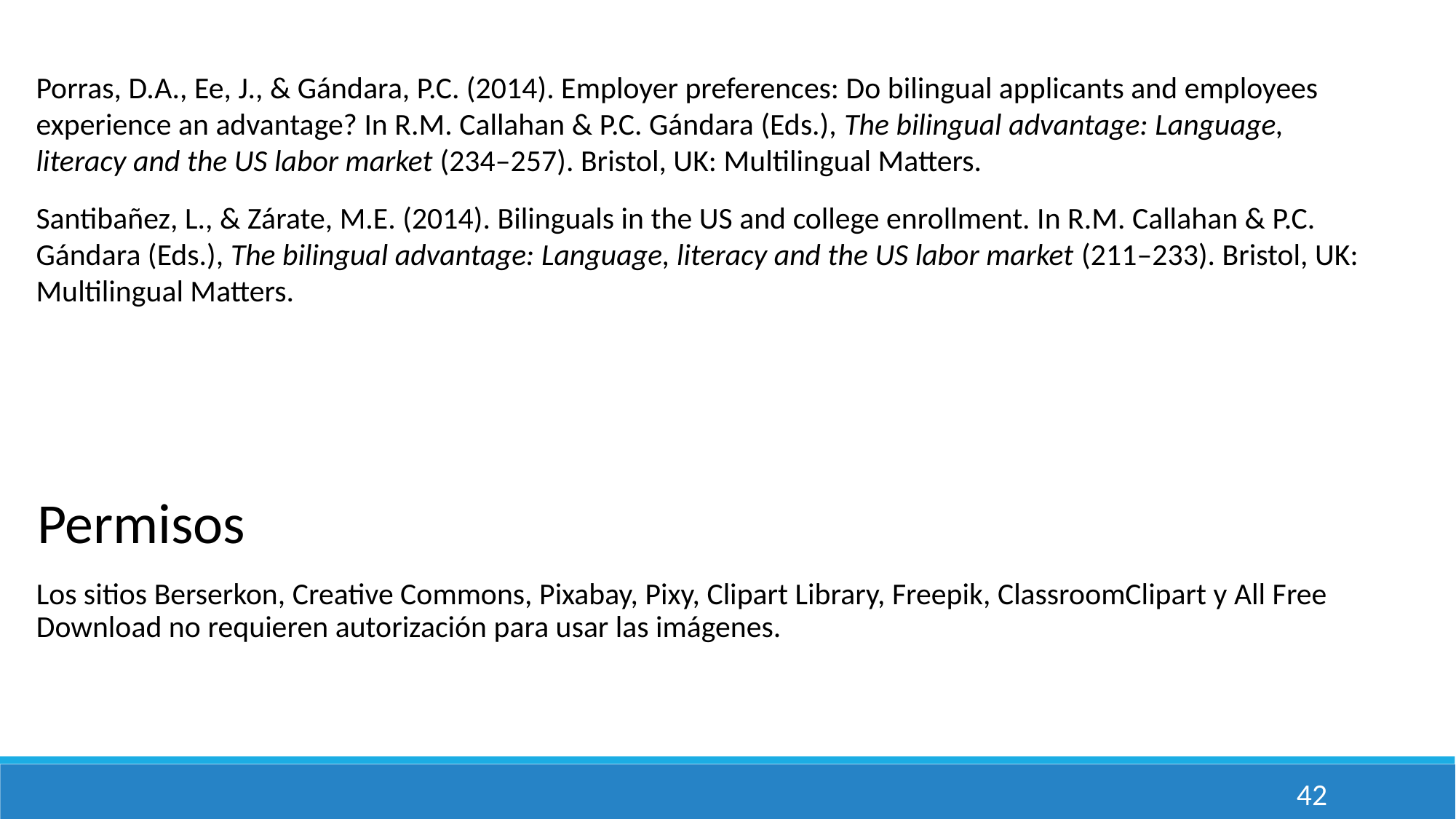

Porras, D.A., Ee, J., & Gándara, P.C. (2014). Employer preferences: Do bilingual applicants and employees experience an advantage? In R.M. Callahan & P.C. Gándara (Eds.), The bilingual advantage: Language, literacy and the US labor market (234–257). Bristol, UK: Multilingual Matters.
Santibañez, L., & Zárate, M.E. (2014). Bilinguals in the US and college enrollment. In R.M. Callahan & P.C. Gándara (Eds.), The bilingual advantage: Language, literacy and the US labor market (211–233). Bristol, UK: Multilingual Matters.

Permisos
Los sitios Berserkon, Creative Commons, Pixabay, Pixy, Clipart Library, Freepik, ClassroomClipart y All Free Download no requieren autorización para usar las imágenes.
42